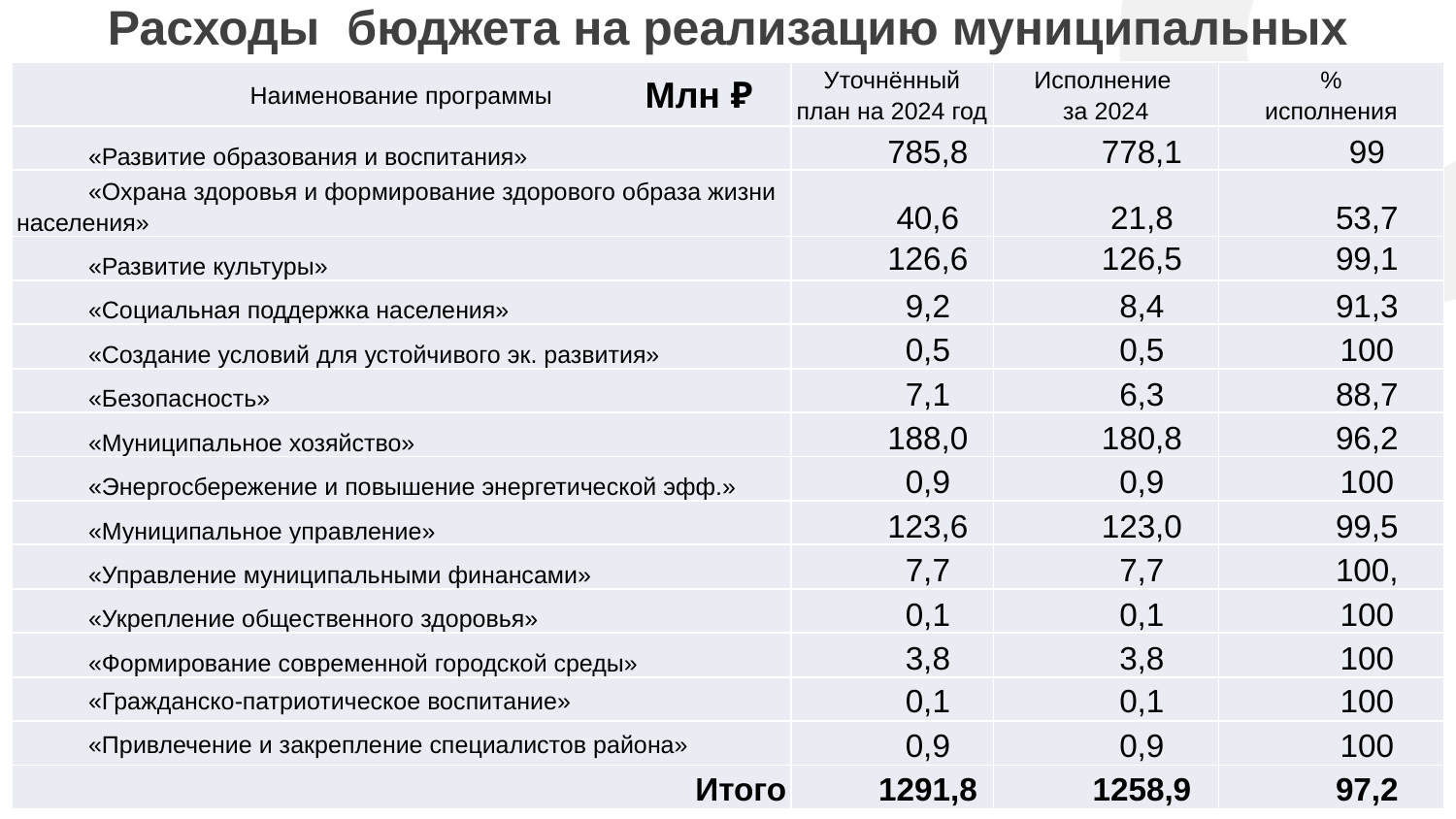

# Расходы  бюджета на реализацию муниципальных программ
| Наименование программы | Уточнённый план на 2024 год | Исполнение за 2024 | % исполнения |
| --- | --- | --- | --- |
| «Развитие образования и воспитания» | 785,8 | 778,1 | 99 |
| «Охрана здоровья и формирование здорового образа жизни населения» | 40,6 | 21,8 | 53,7 |
| «Развитие культуры» | 126,6 | 126,5 | 99,1 |
| «Социальная поддержка населения» | 9,2 | 8,4 | 91,3 |
| «Создание условий для устойчивого эк. развития» | 0,5 | 0,5 | 100 |
| «Безопасность» | 7,1 | 6,3 | 88,7 |
| «Муниципальное хозяйство» | 188,0 | 180,8 | 96,2 |
| «Энергосбережение и повышение энергетической эфф.» | 0,9 | 0,9 | 100 |
| «Муниципальное управление» | 123,6 | 123,0 | 99,5 |
| «Управление муниципальными финансами» | 7,7 | 7,7 | 100, |
| «Укрепление общественного здоровья» | 0,1 | 0,1 | 100 |
| «Формирование современной городской среды» | 3,8 | 3,8 | 100 |
| «Гражданско-патриотическое воспитание» | 0,1 | 0,1 | 100 |
| «Привлечение и закрепление специалистов района» | 0,9 | 0,9 | 100 |
| Итого | 1291,8 | 1258,9 | 97,2 |
Млн ₽